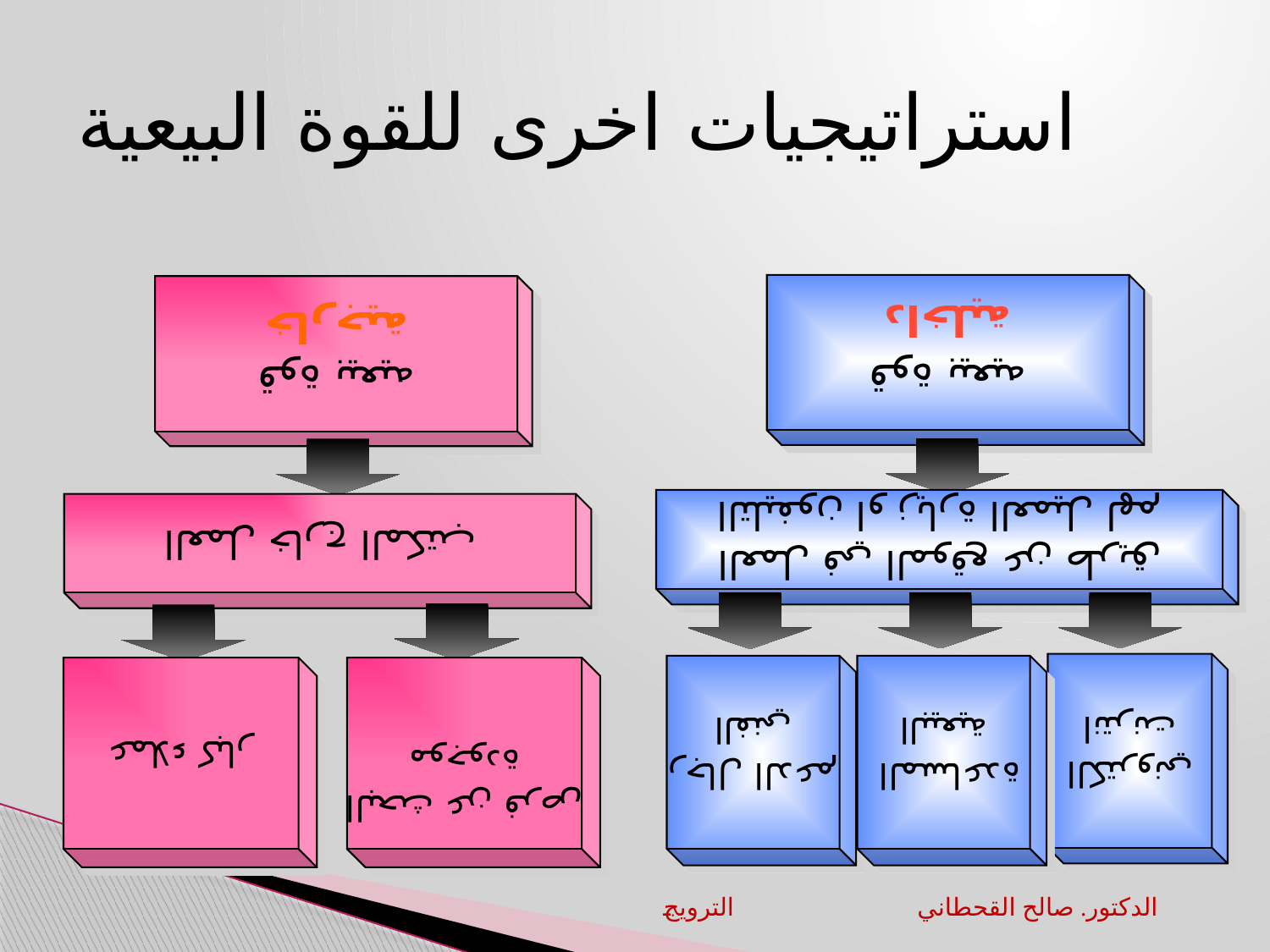

#
استراتيجيات اخرى للقوة البيعية
قوة بيعيه
داخلية
قوة بيعيه
خارجية
العمل في الموقع عن طريق
التليفون او زيارة العميل لهم
العمل خارج المكتب

عملاء كبار
البحث عن فرص
موجودة

رجال الدعم
الفني
المساعدة
البيعية
الكتروني
انترنت
الترويج		الدكتور. صالح القحطاني